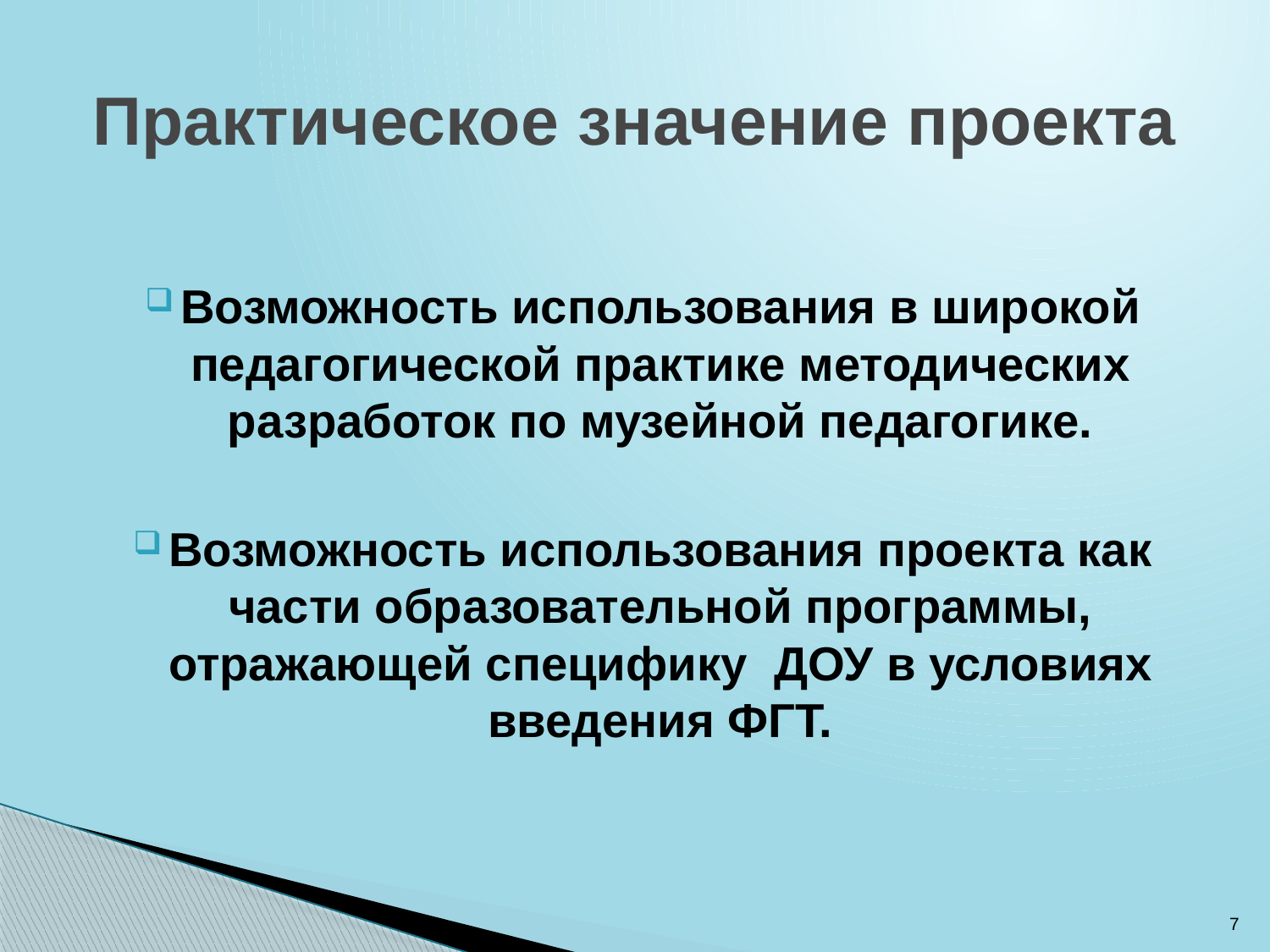

# Практическое значение проекта

Возможность использования в широкой педагогической практике методических разработок по музейной педагогике.

Возможность использования проекта как части образовательной программы, отражающей специфику  ДОУ в условиях введения ФГТ.

7